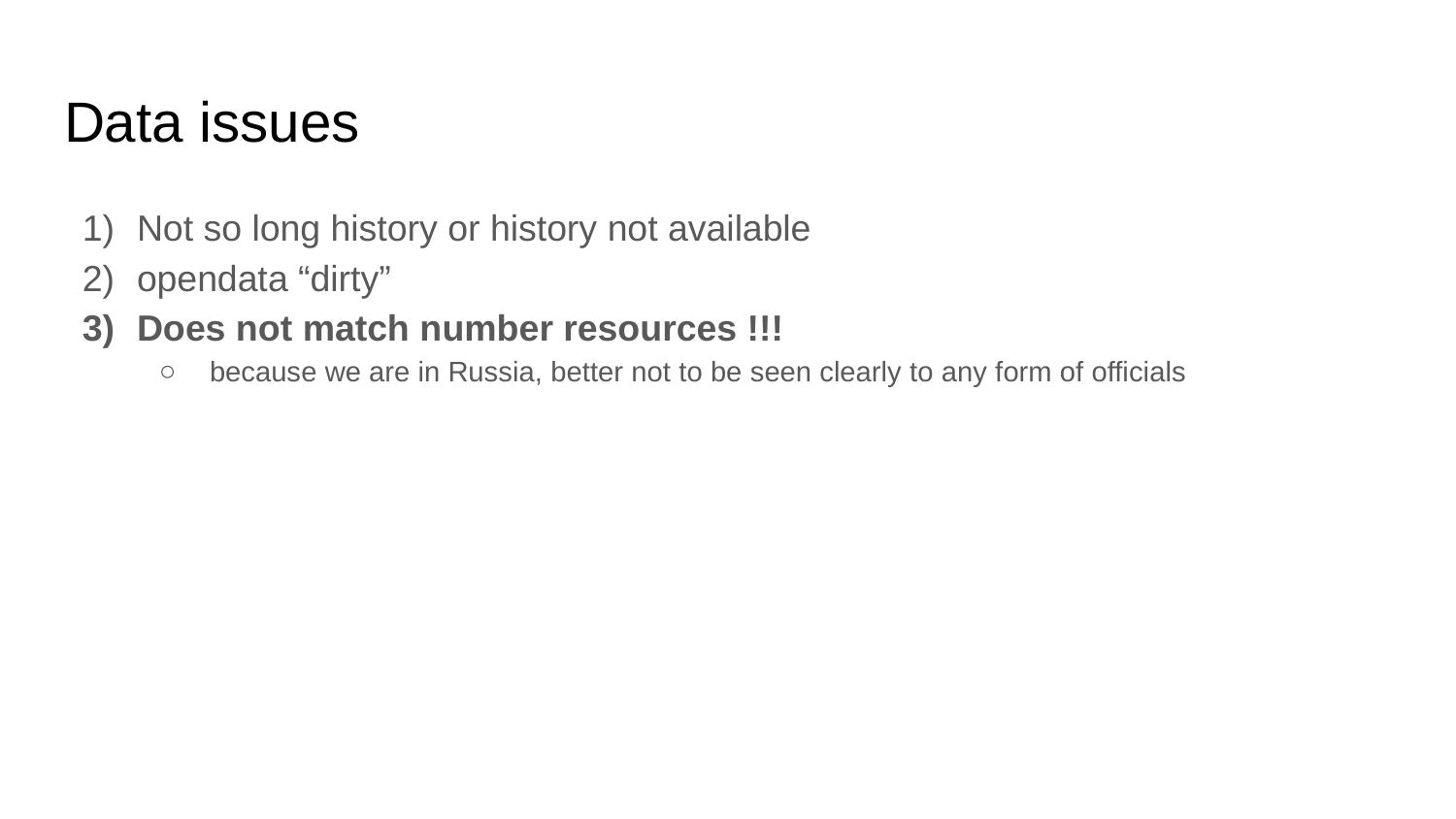

# Data issues
Not so long history or history not available
opendata “dirty”
Does not match number resources !!!
because we are in Russia, better not to be seen clearly to any form of officials